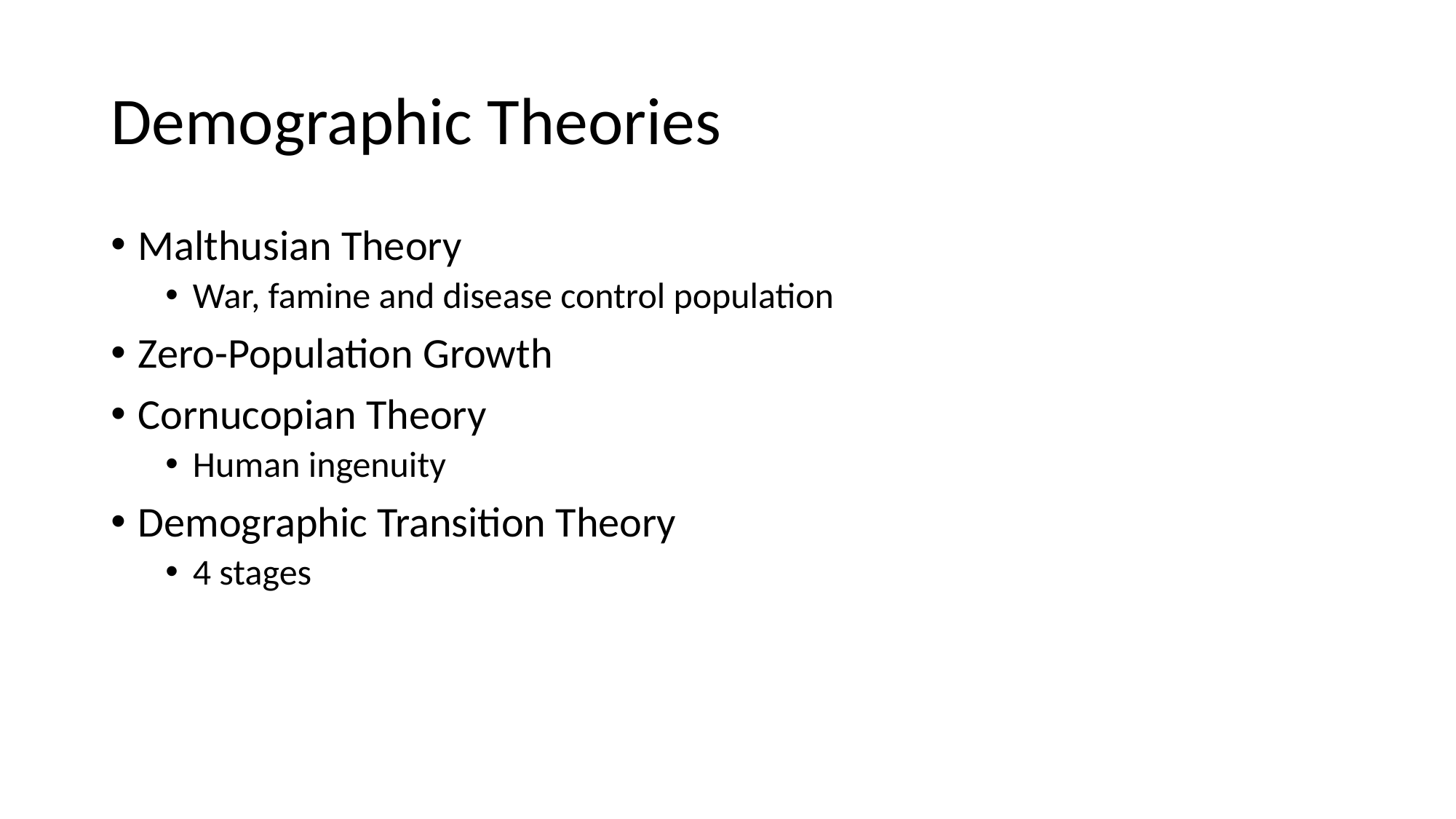

# Demographic Theories
Malthusian Theory
War, famine and disease control population
Zero-Population Growth
Cornucopian Theory
Human ingenuity
Demographic Transition Theory
4 stages